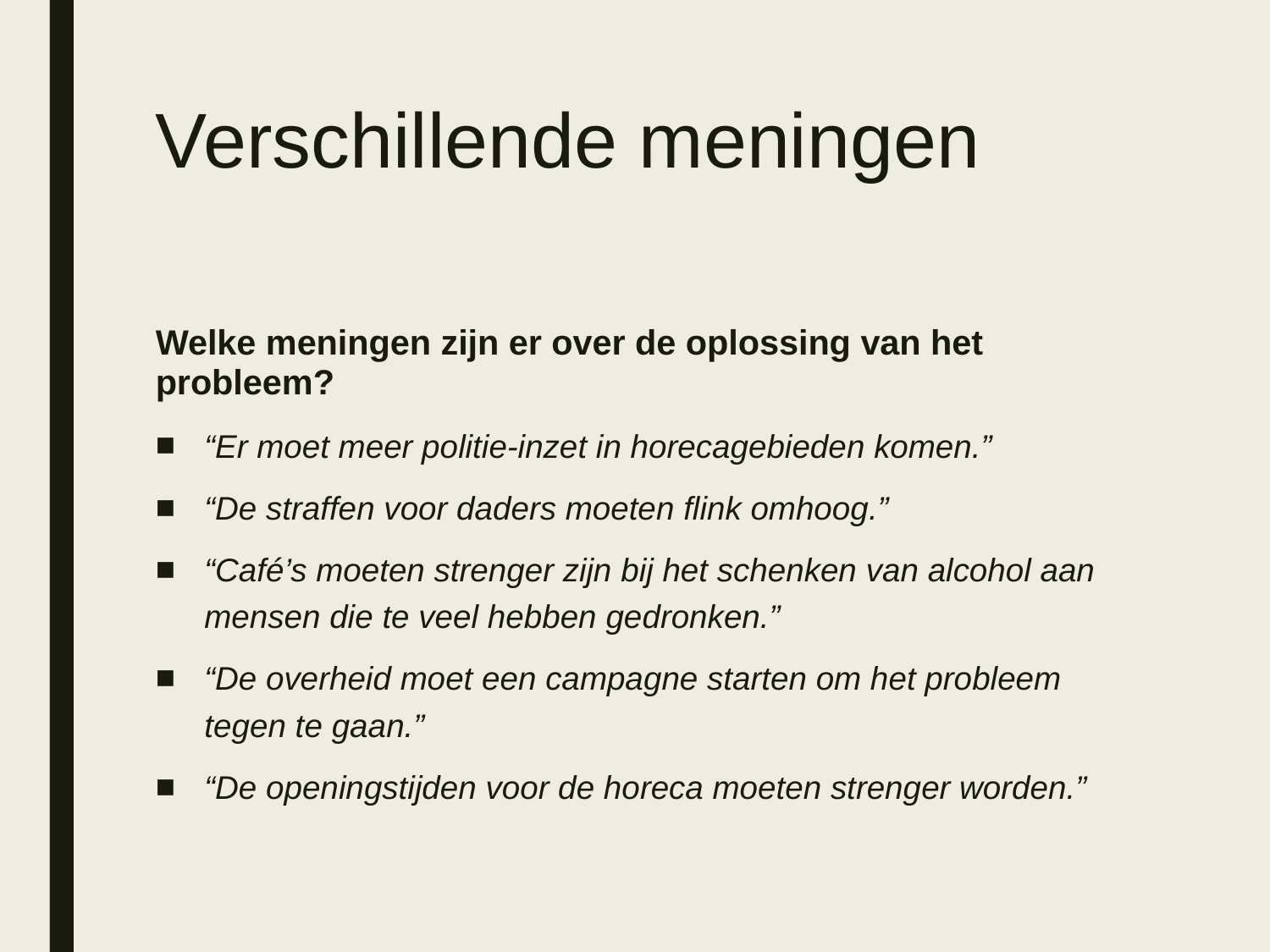

# Verschillende meningen
Welke meningen zijn er over de oplossing van het probleem?
“Er moet meer politie-inzet in horecagebieden komen.”
“De straffen voor daders moeten flink omhoog.”
“Café’s moeten strenger zijn bij het schenken van alcohol aan mensen die te veel hebben gedronken.”
“De overheid moet een campagne starten om het probleem tegen te gaan.”
“De openingstijden voor de horeca moeten strenger worden.”